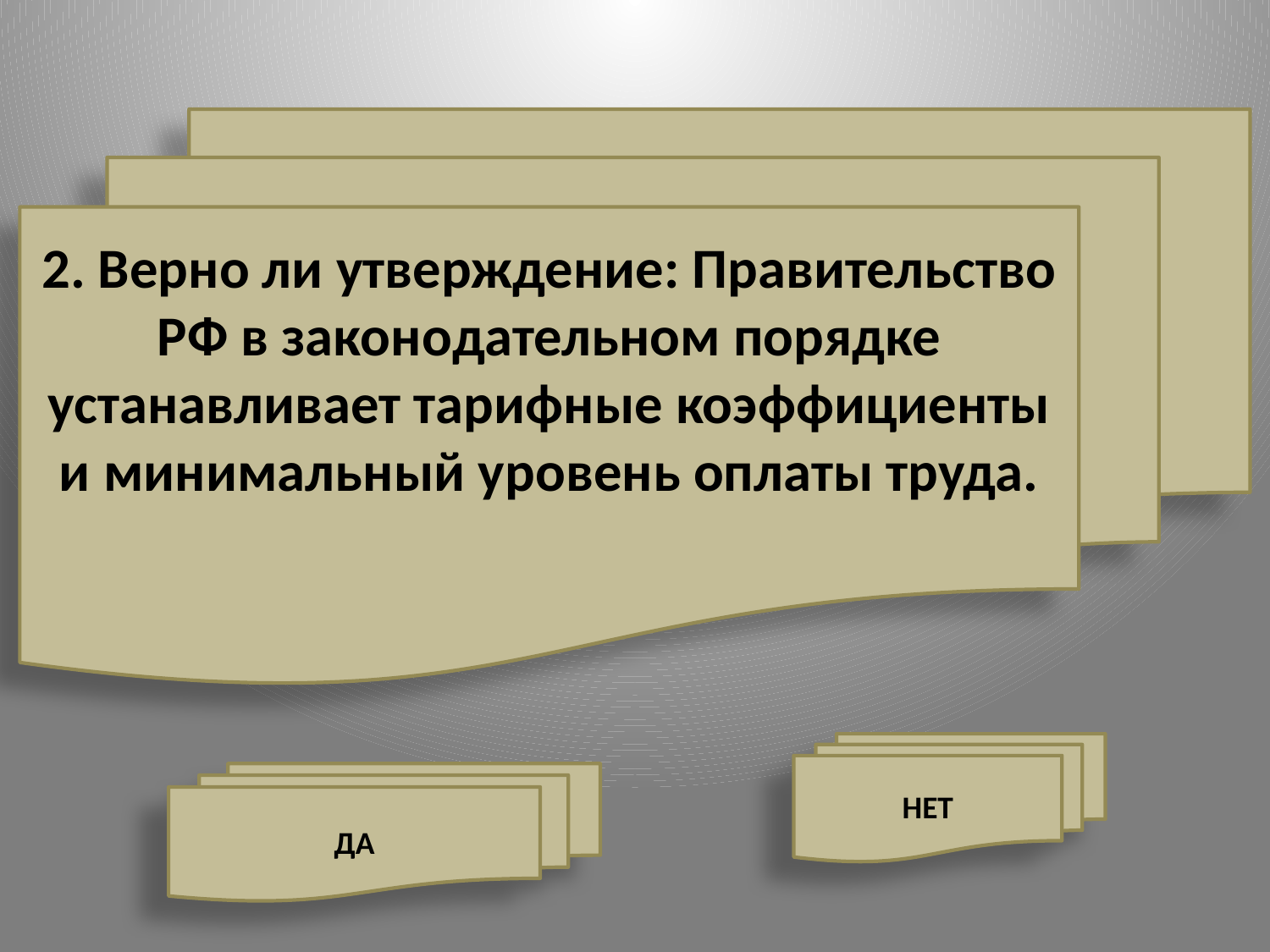

2. Верно ли утверждение: Правительство РФ в законодательном порядке устанавливает тарифные коэффициенты и минимальный уровень оплаты труда.

НЕТ
ДА